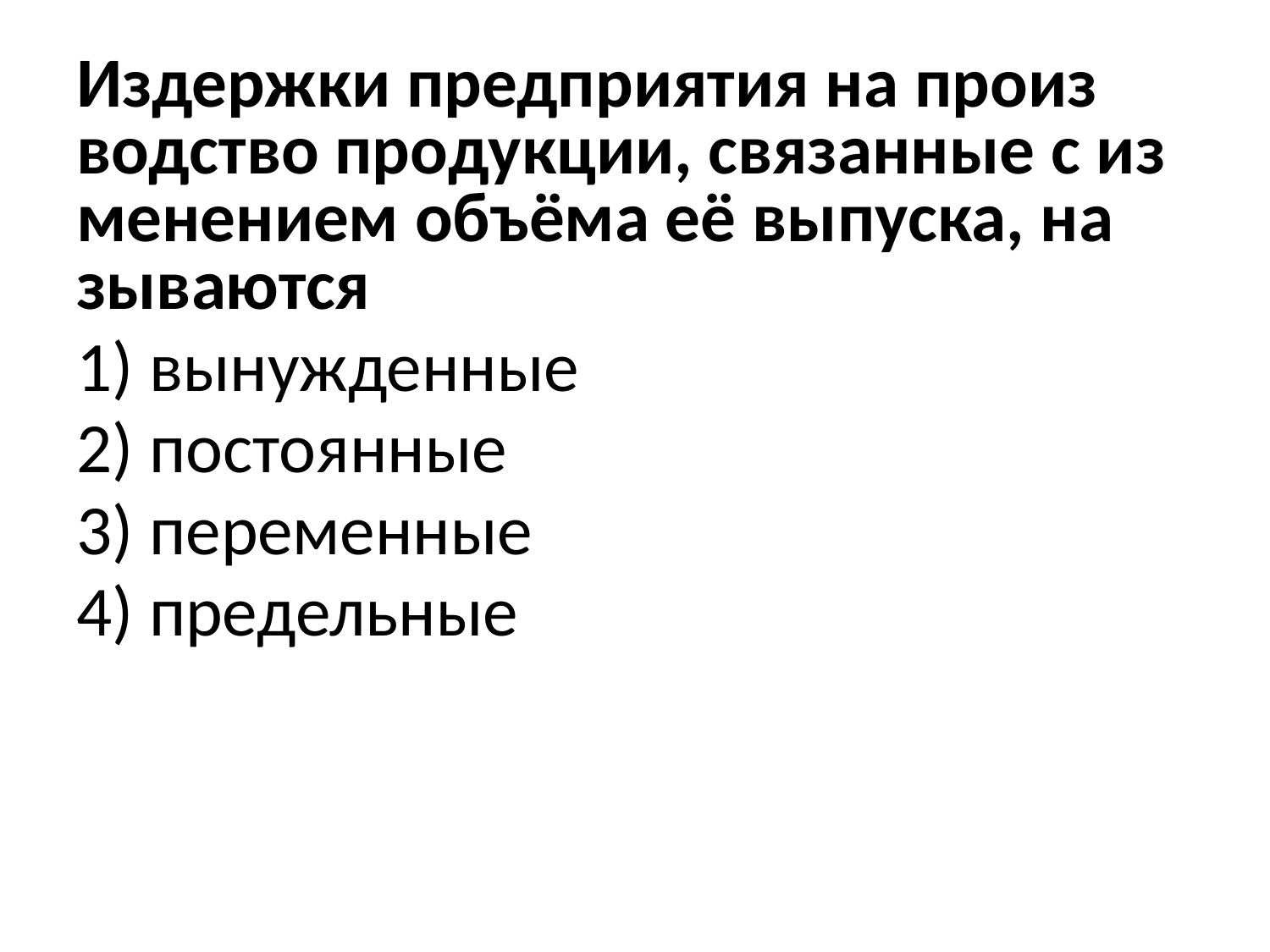

Из­держ­ки пред­при­я­тия на про­из­вод­ство про­дук­ции, свя­зан­ные с из­ме­не­ни­ем объёма её вы­пус­ка, на­зы­ва­ют­ся
1) вы­нуж­ден­ные
2) по­сто­ян­ные
3) пе­ре­мен­ные
4) пре­дель­ные